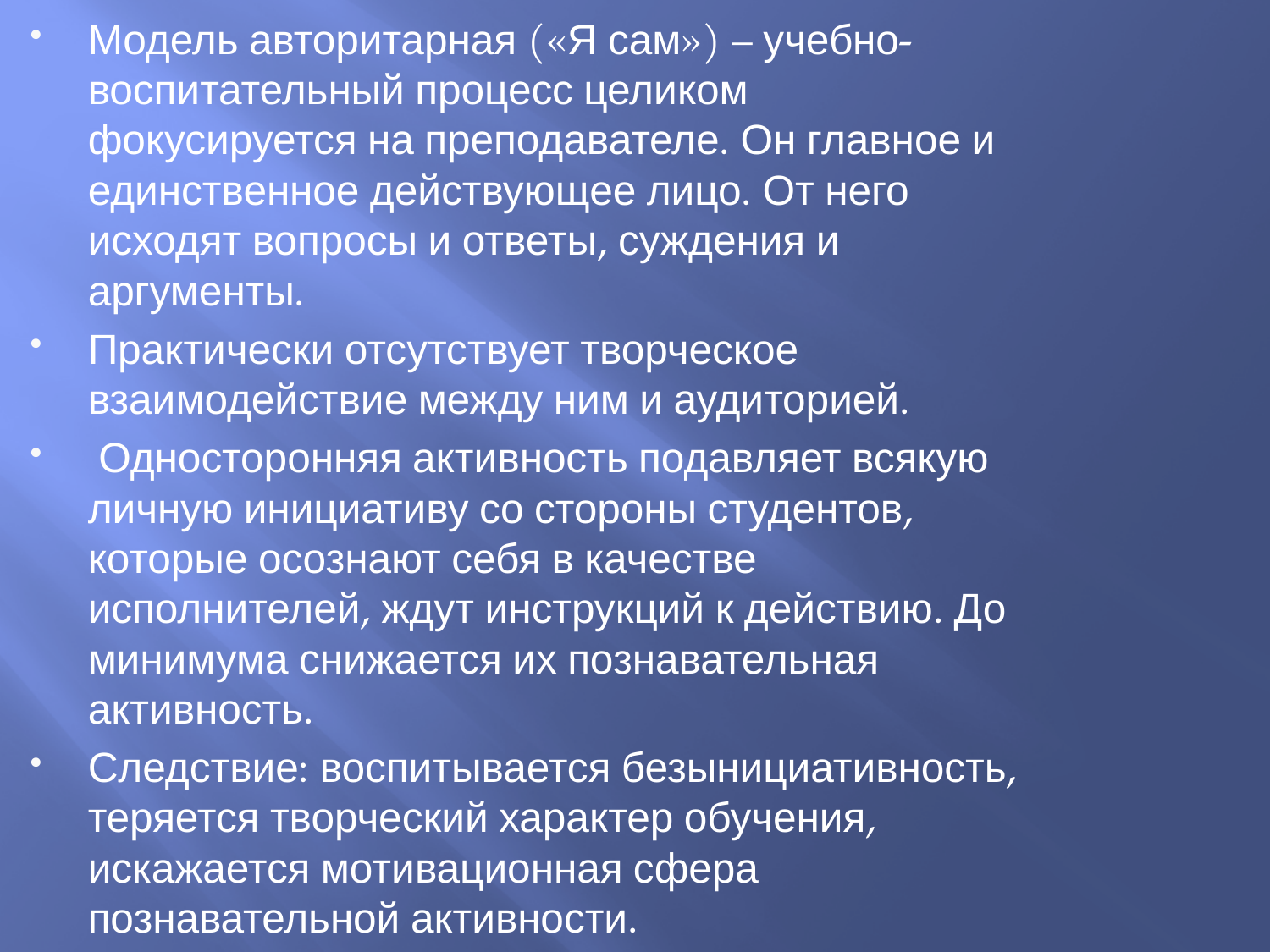

Модель авторитарная («Я сам») – учебно-воспитательный процесс целиком фокусируется на преподавателе. Он главное и единственное действующее лицо. От него исходят вопросы и ответы, суждения и аргументы.
Практически отсутствует творческое взаимодействие между ним и аудиторией.
 Односторонняя активность подавляет всякую личную инициативу со стороны студентов, которые осознают себя в качестве исполнителей, ждут инструкций к действию. До минимума снижается их познавательная активность.
Следствие: воспитывается безынициативность, теряется творческий характер обучения, искажается мотивационная сфера познавательной активности.